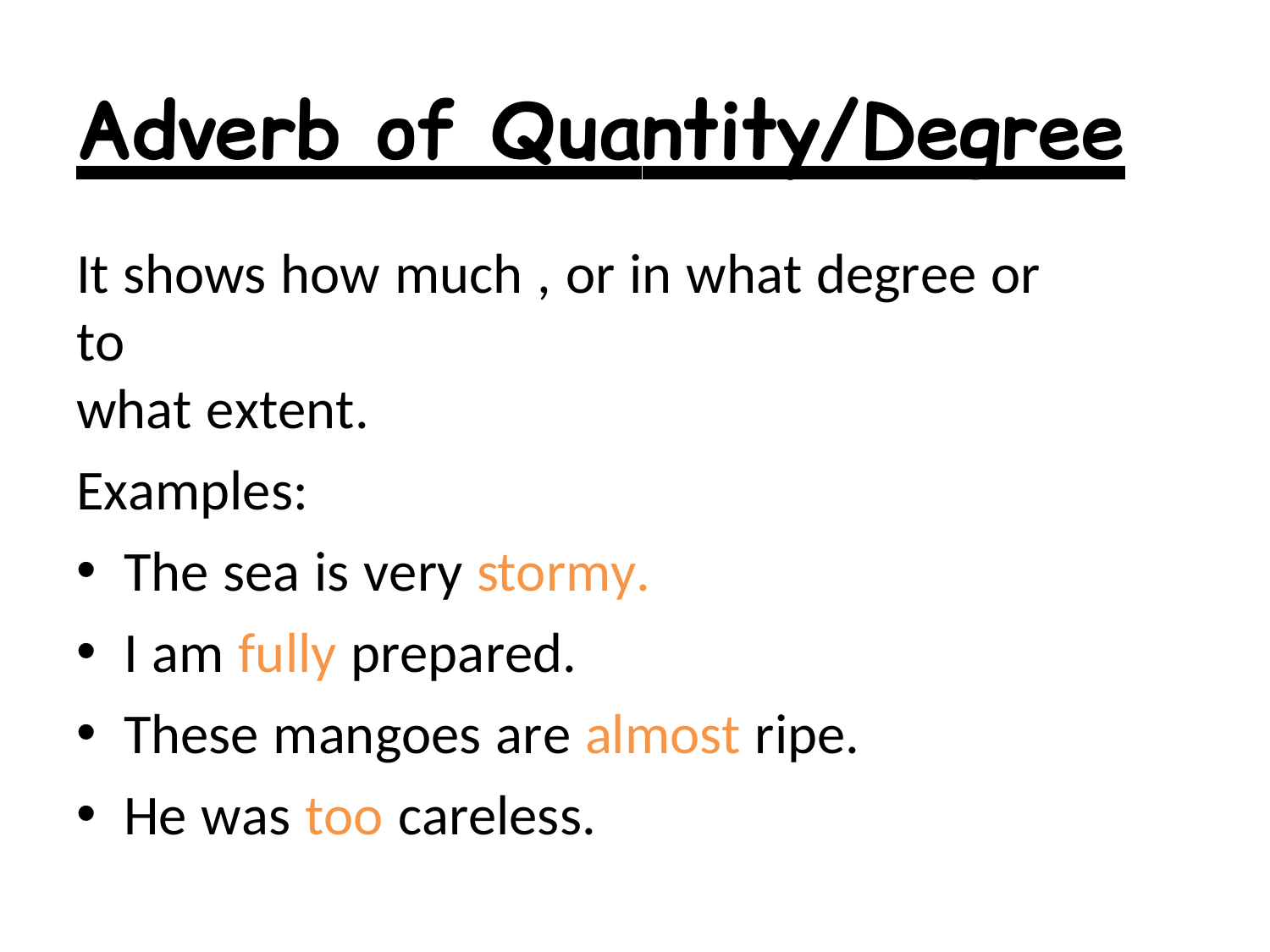

# Adverb of Quantity/Degree
It shows how much , or in what degree or to
what extent.
Examples:
The sea is very stormy.
I am fully prepared.
These mangoes are almost ripe.
He was too careless.